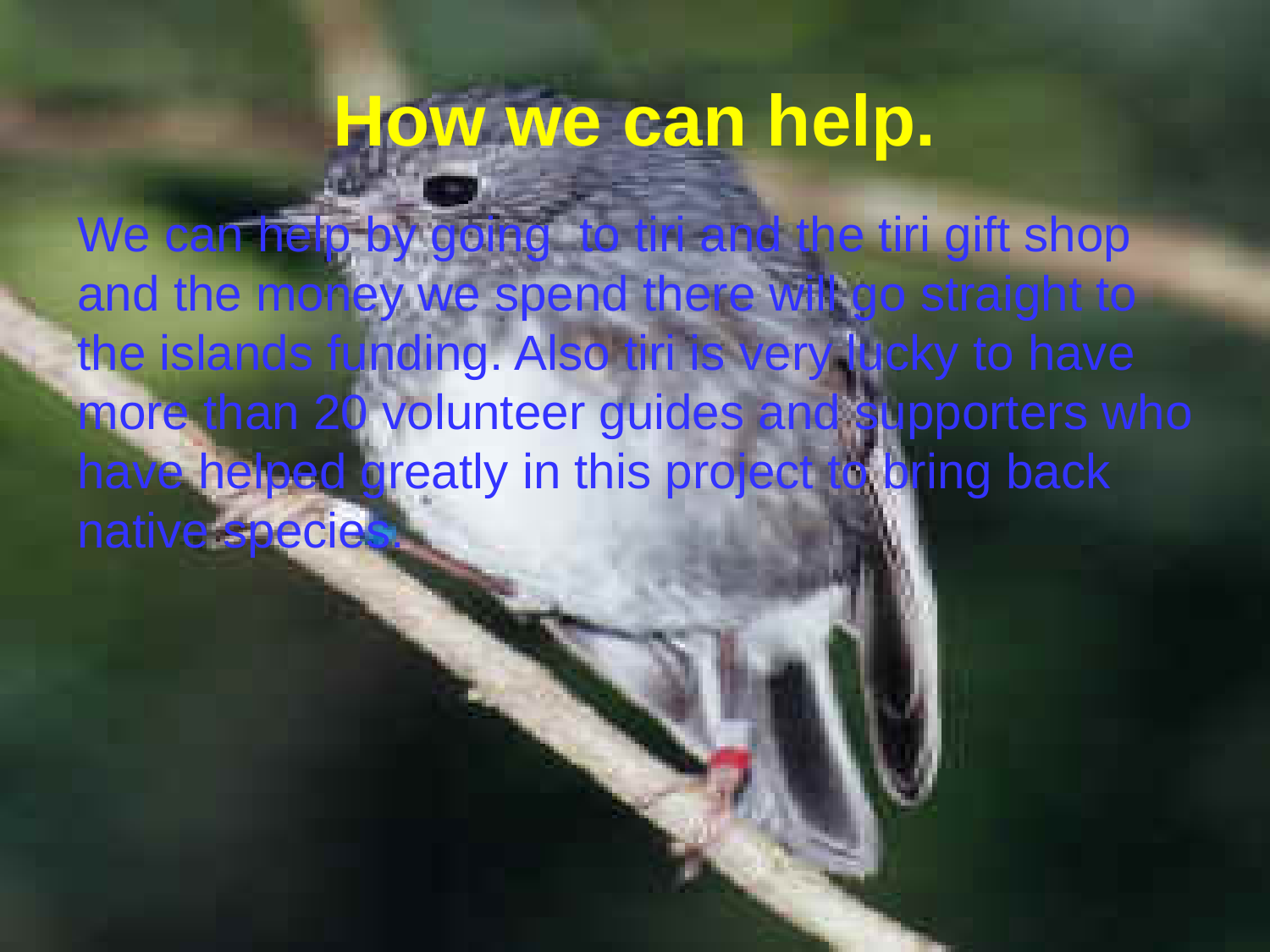

# How we can help.
We can help by going  to tiri and the tiri gift shop and the money we spend there will go straight to the islands funding. Also tiri is very lucky to have more than 20 volunteer guides and supporters who have helped greatly in this project to bring back native species.